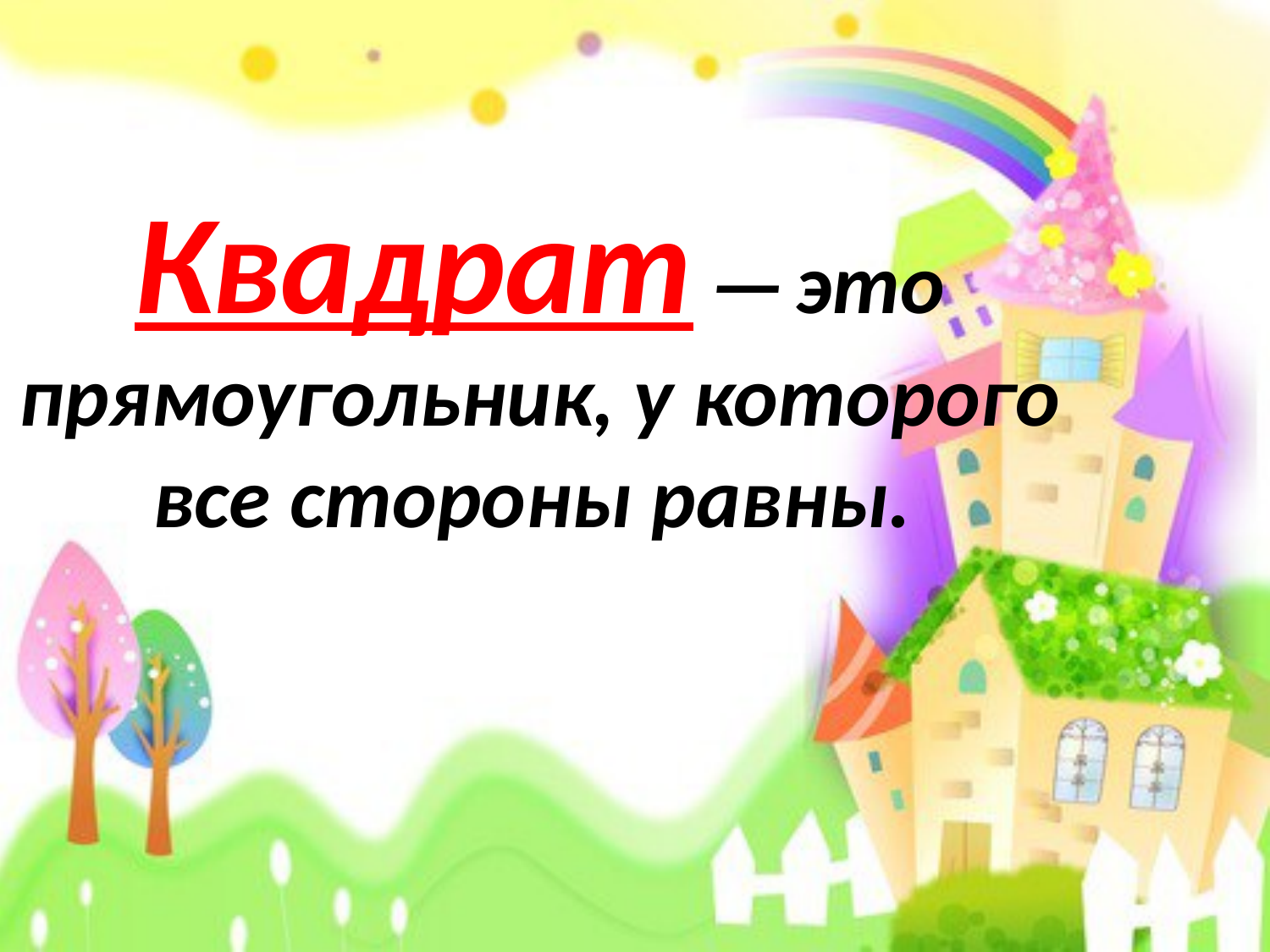

Квадрат — это прямоугольник, у которого все стороны равны.